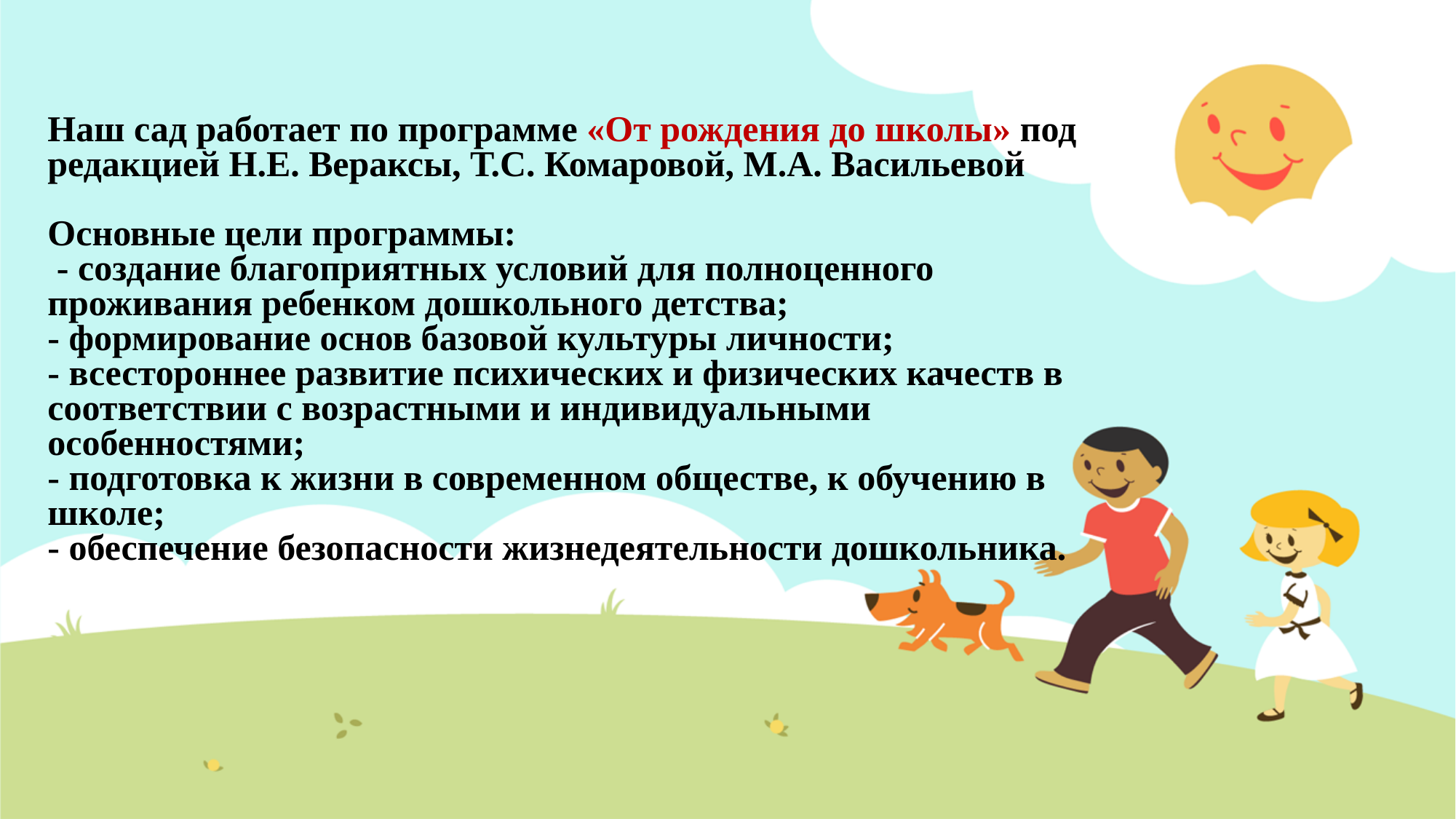

# Наш сад работает по программе «От рождения до школы» под редакцией Н.Е. Вераксы, Т.С. Комаровой, М.А. Васильевой Основные цели программы:  - создание благоприятных условий для полноценного проживания ребенком дошкольного детства; - формирование основ базовой культуры личности; - всестороннее развитие психических и физических качеств в соответствии с возрастными и индивидуальными особенностями; - подготовка к жизни в современном обществе, к обучению в школе; - обеспечение безопасности жизнедеятельности дошкольника.